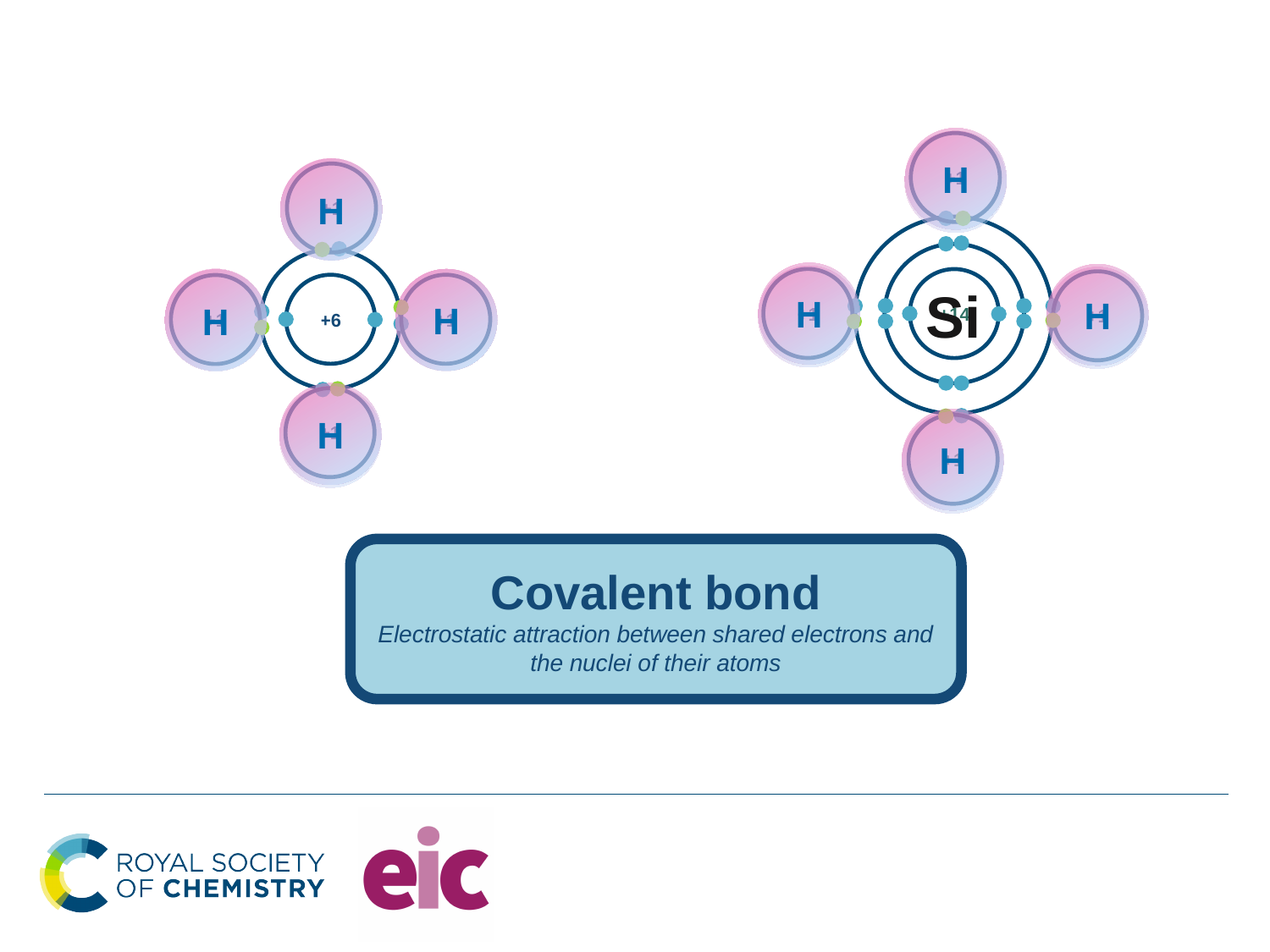

H

+1

H
+1

Si

+14

C

+6

H
H

+1

H

H
+1

+1

+1

+1
H

+1
H

Covalent bond
Electrostatic attraction between shared electrons and the nuclei of their atoms